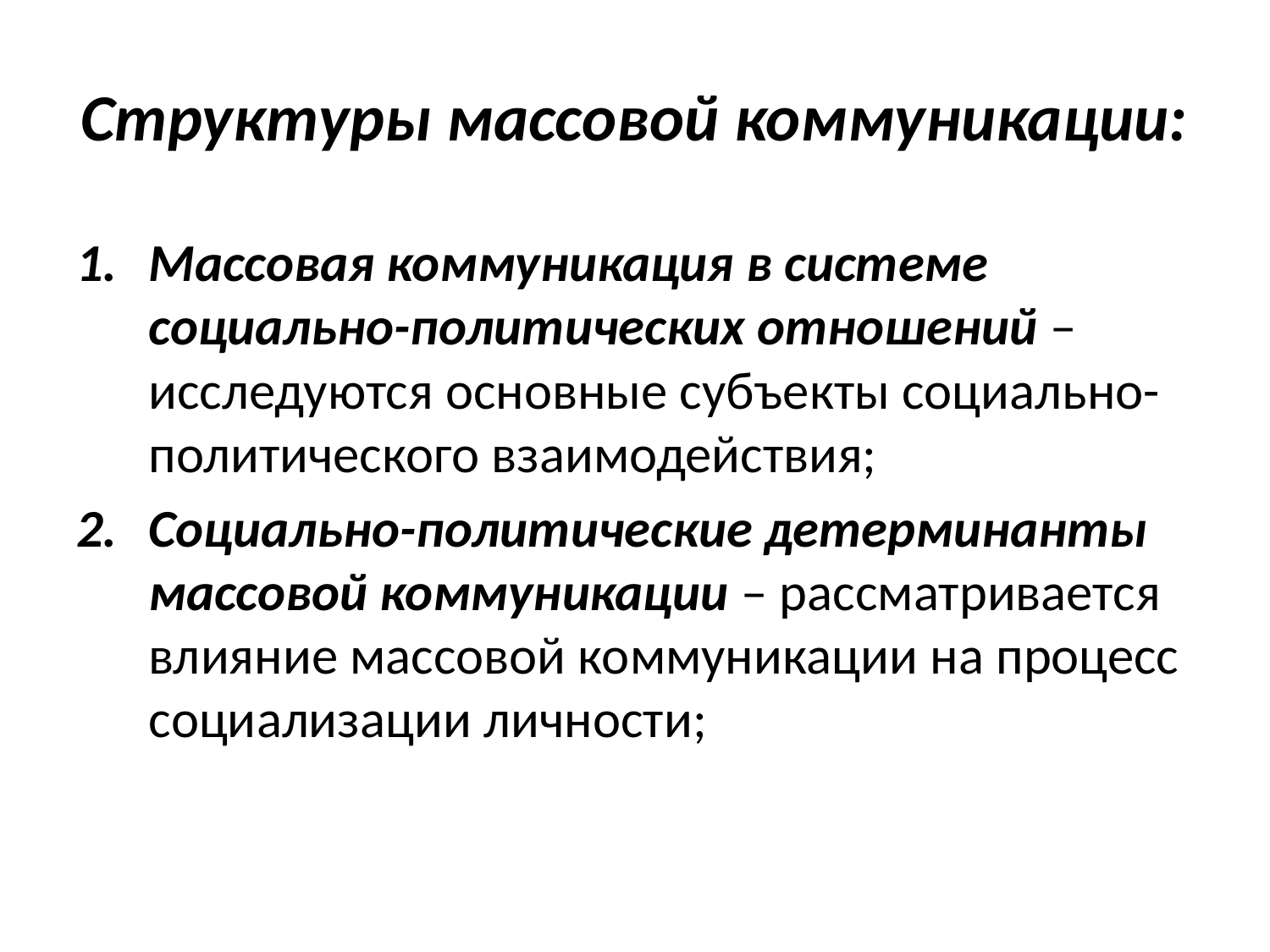

# Структуры массовой коммуникации:
Массовая коммуникация в системе социально-политических отношений – исследуются основные субъекты социально-политического взаимодействия;
Социально-политические детерминанты массовой коммуникации – рассматривается влияние массовой коммуникации на процесс социализации личности;